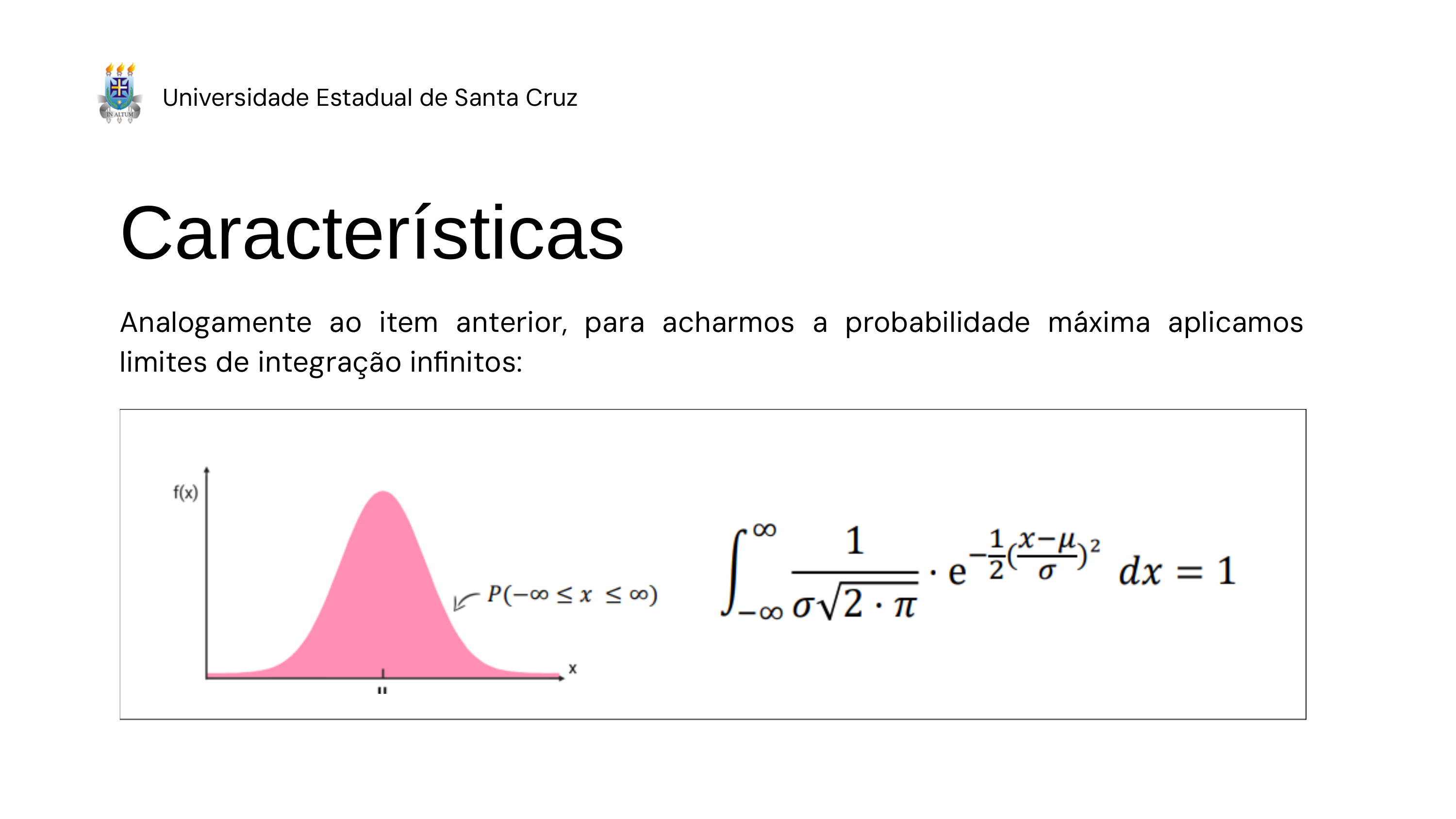

Universidade Estadual de Santa Cruz
Características
Analogamente ao item anterior, para acharmos a probabilidade máxima aplicamos limites de integração infinitos: